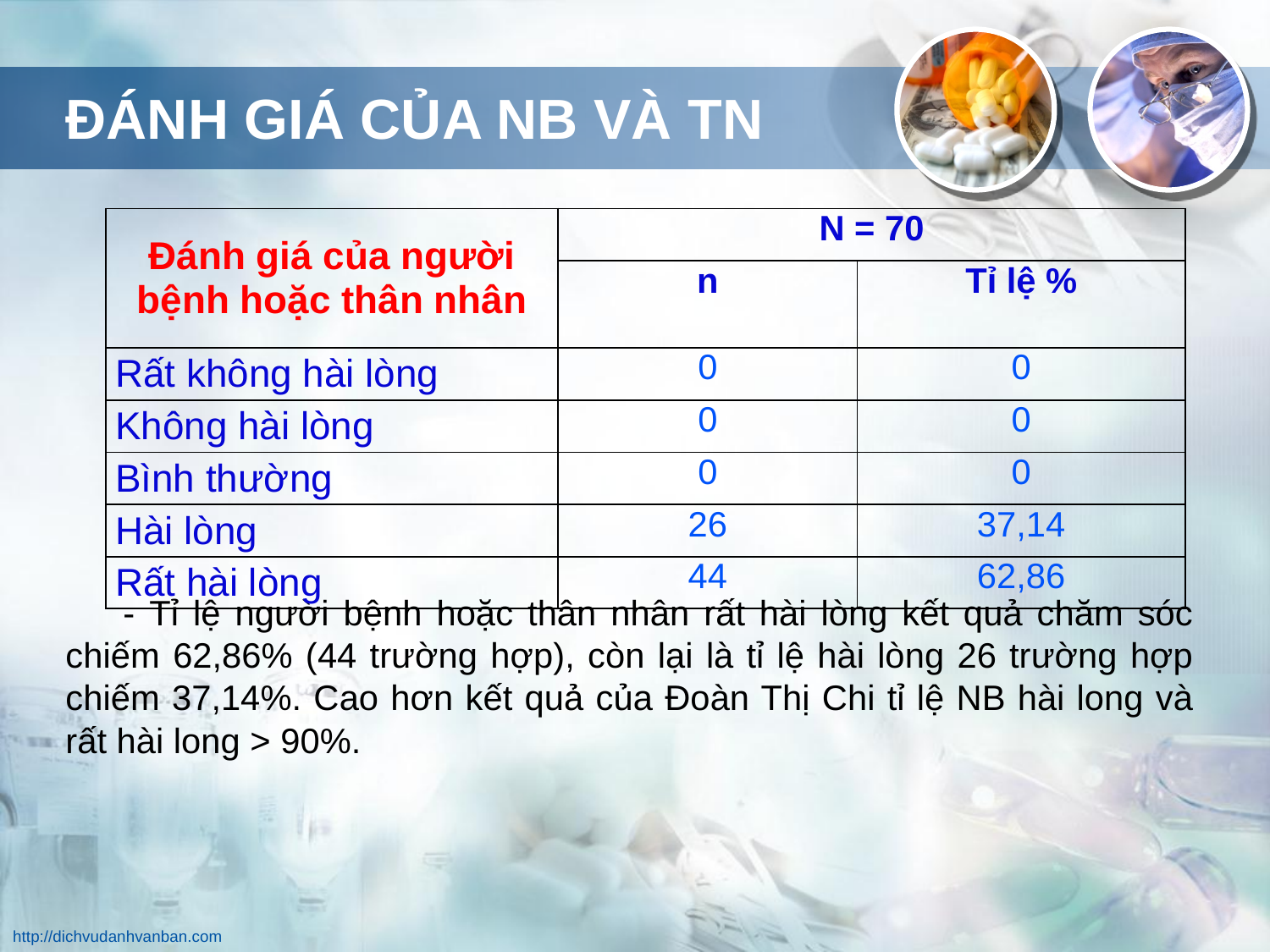

# ĐÁNH GIÁ CỦA NB VÀ TN

    - Tỉ lệ người bệnh hoặc thân nhân rất hài lòng kết quả chăm sóc chiếm 62,86% (44 trường hợp), còn lại là tỉ lệ hài lòng 26 trường hợp chiếm 37,14%. Cao hơn kết quả của Đoàn Thị Chi tỉ lệ NB hài long và rất hài long > 90%.
| Đánh giá của người bệnh hoặc thân nhân | N = 70 |  |
| --- | --- | --- |
|  | n | Tỉ lệ % |
| Rất không hài lòng | 0 | 0 |
| Không hài lòng | 0 | 0 |
| Bình thường | 0 | 0 |
| Hài lòng | 26 | 37,14 |
| Rất hài lòng | 44 | 62,86 |